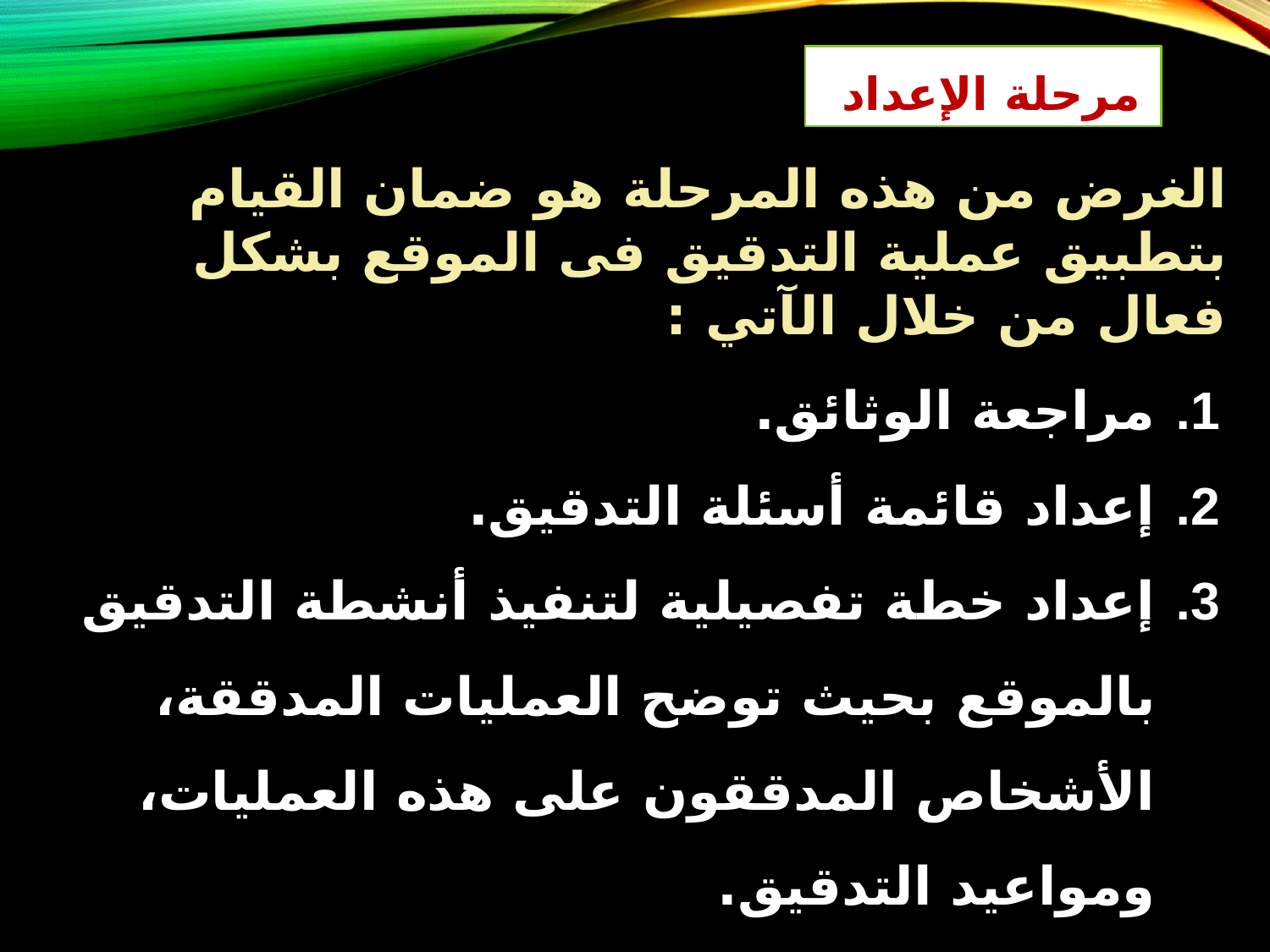

مرحلة الإعداد
الغرض من هذه المرحلة هو ضمان القيام بتطبيق عملية التدقيق فى الموقع بشكل فعال من خلال الآتي :
مراجعة الوثائق.
إعداد قائمة أسئلة التدقيق.
إعداد خطة تفصيلية لتنفيذ أنشطة التدقيق بالموقع بحيث توضح العمليات المدققة، الأشخاص المدققون على هذه العمليات، ومواعيد التدقيق.